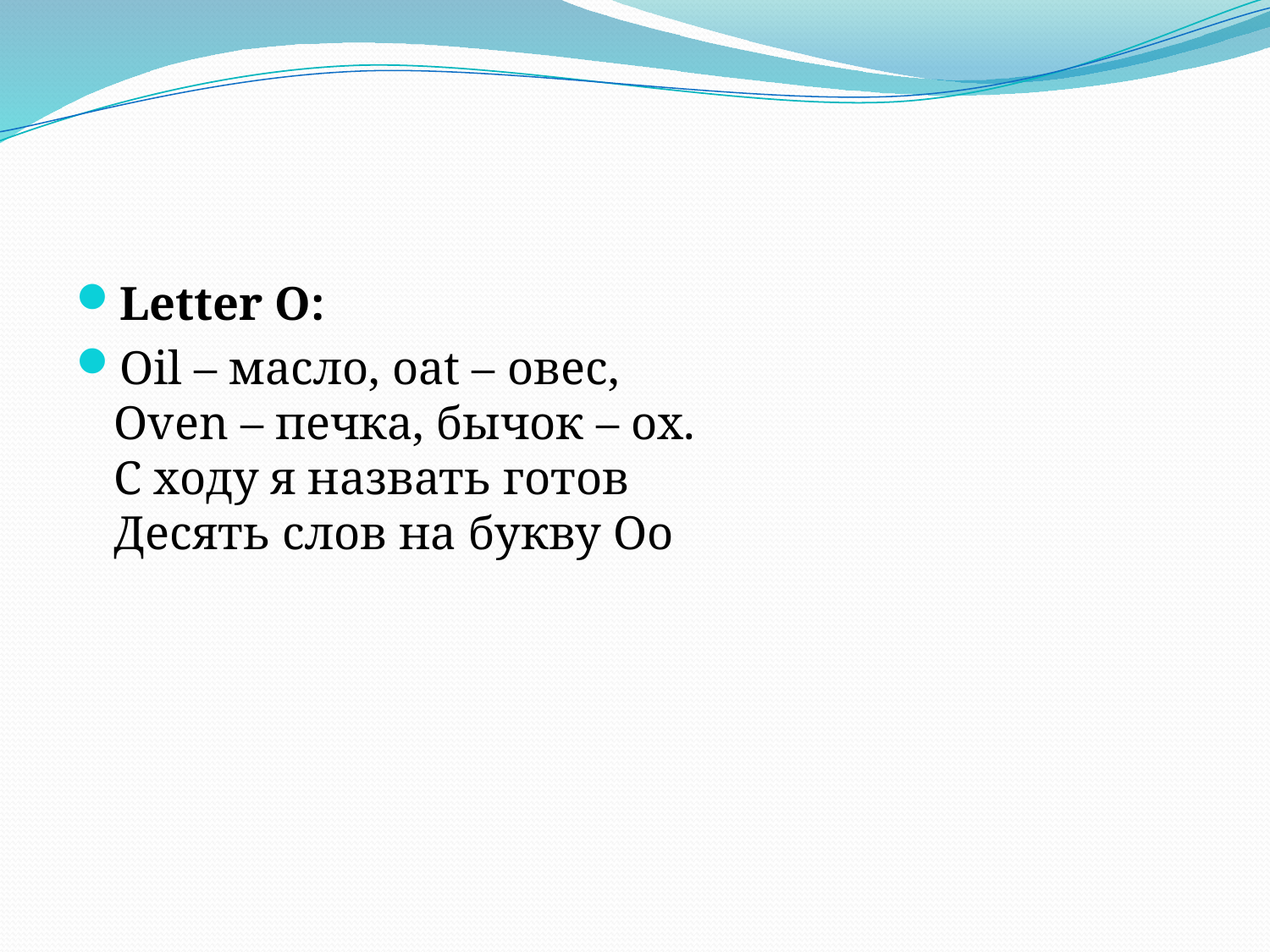

#
Letter O:
Oil – масло, oat – овес,
Oven – печка, бычок – ox.
С ходу я назвать готов
Десять слов на букву Oo